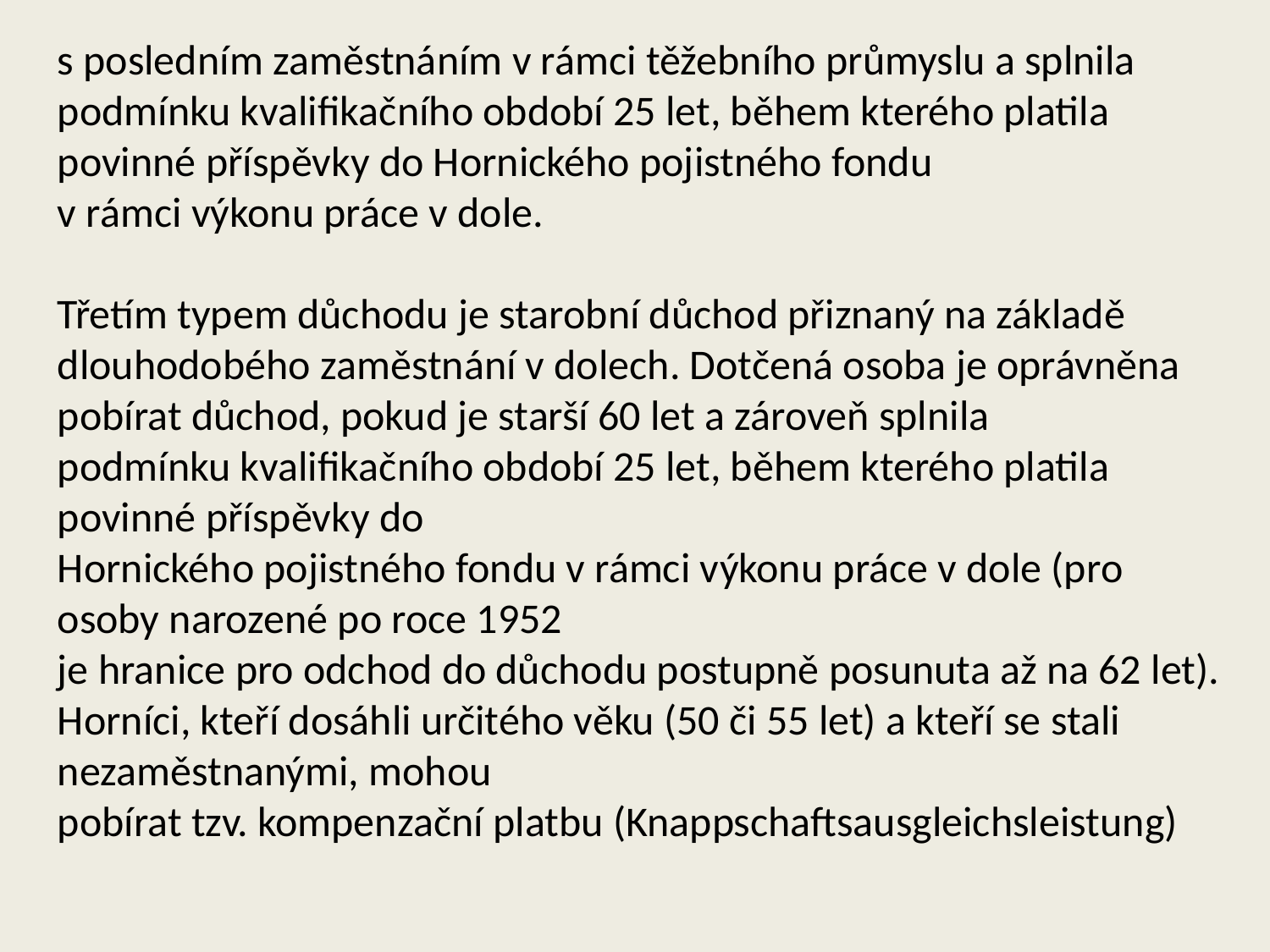

s posledním zaměstnáním v rámci těžebního průmyslu a splnila podmínku kvalifikačního období 25 let, během kterého platila povinné příspěvky do Hornického pojistného fondu
v rámci výkonu práce v dole.

Třetím typem důchodu je starobní důchod přiznaný na základě dlouhodobého zaměstnání v dolech. Dotčená osoba je oprávněna pobírat důchod, pokud je starší 60 let a zároveň splnila
podmínku kvalifikačního období 25 let, během kterého platila povinné příspěvky do
Hornického pojistného fondu v rámci výkonu práce v dole (pro osoby narozené po roce 1952
je hranice pro odchod do důchodu postupně posunuta až na 62 let).
Horníci, kteří dosáhli určitého věku (50 či 55 let) a kteří se stali nezaměstnanými, mohou
pobírat tzv. kompenzační platbu (Knappschaftsausgleichsleistung)